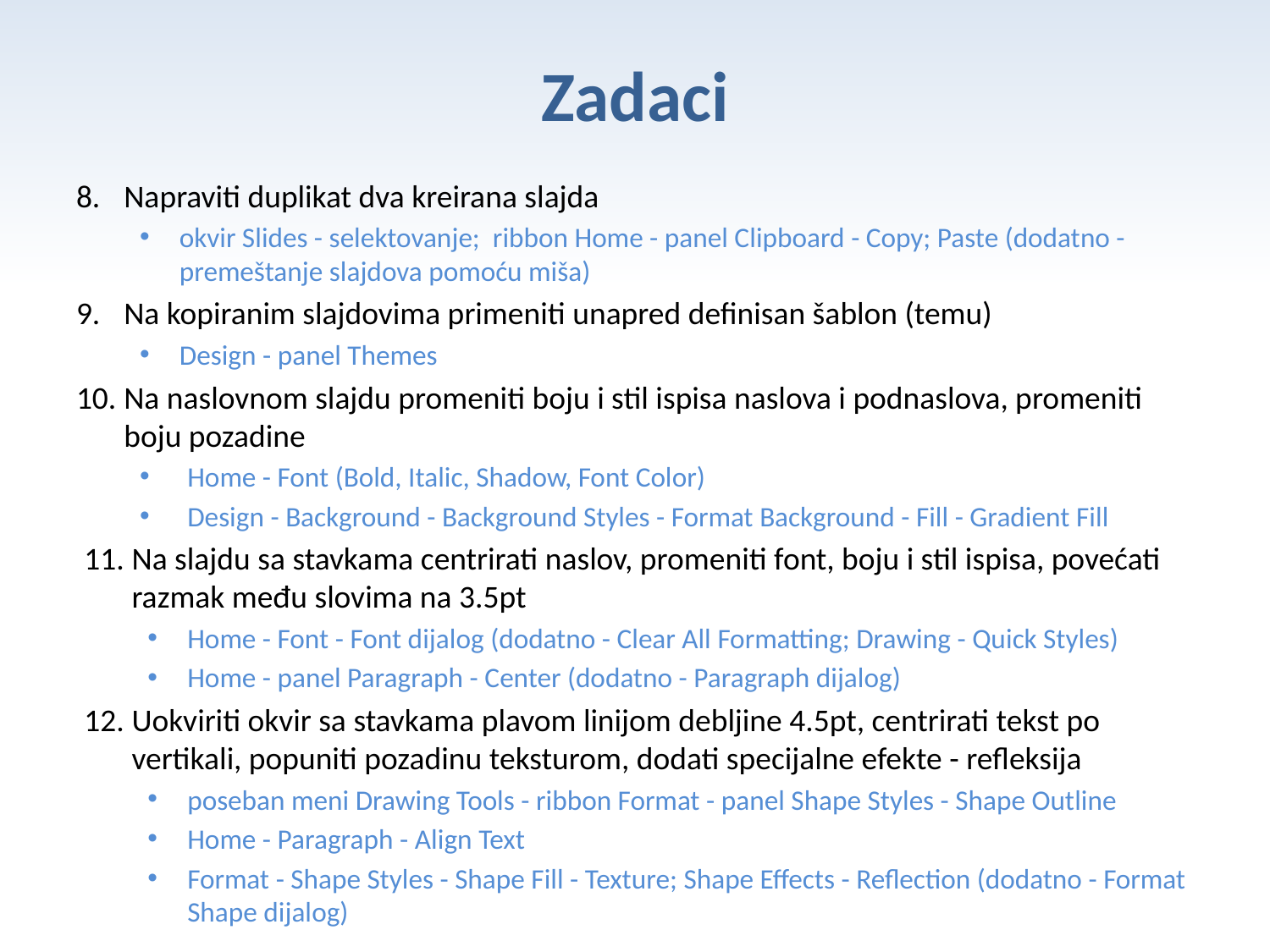

# Zadaci
Napraviti duplikat dva kreirana slajda
okvir Slides - selektovanje;  ribbon Home - panel Clipboard - Copy; Paste (dodatno - premeštanje slajdova pomoću miša)
Na kopiranim slajdovima primeniti unapred definisan šablon (temu)
Design - panel Themes
Na naslovnom slajdu promeniti boju i stil ispisa naslova i podnaslova, promeniti boju pozadine
Home - Font (Bold, Italic, Shadow, Font Color)
Design - Background - Background Styles - Format Background - Fill - Gradient Fill
Na slajdu sa stavkama centrirati naslov, promeniti font, boju i stil ispisa, povećati razmak među slovima na 3.5pt
Home - Font - Font dijalog (dodatno - Clear All Formatting; Drawing - Quick Styles)
Home - panel Paragraph - Center (dodatno - Paragraph dijalog)
Uokviriti okvir sa stavkama plavom linijom debljine 4.5pt, centrirati tekst po vertikali, popuniti pozadinu teksturom, dodati specijalne efekte - refleksija
poseban meni Drawing Tools - ribbon Format - panel Shape Styles - Shape Outline
Home - Paragraph - Align Text
Format - Shape Styles - Shape Fill - Texture; Shape Effects - Reflection (dodatno - Format Shape dijalog)